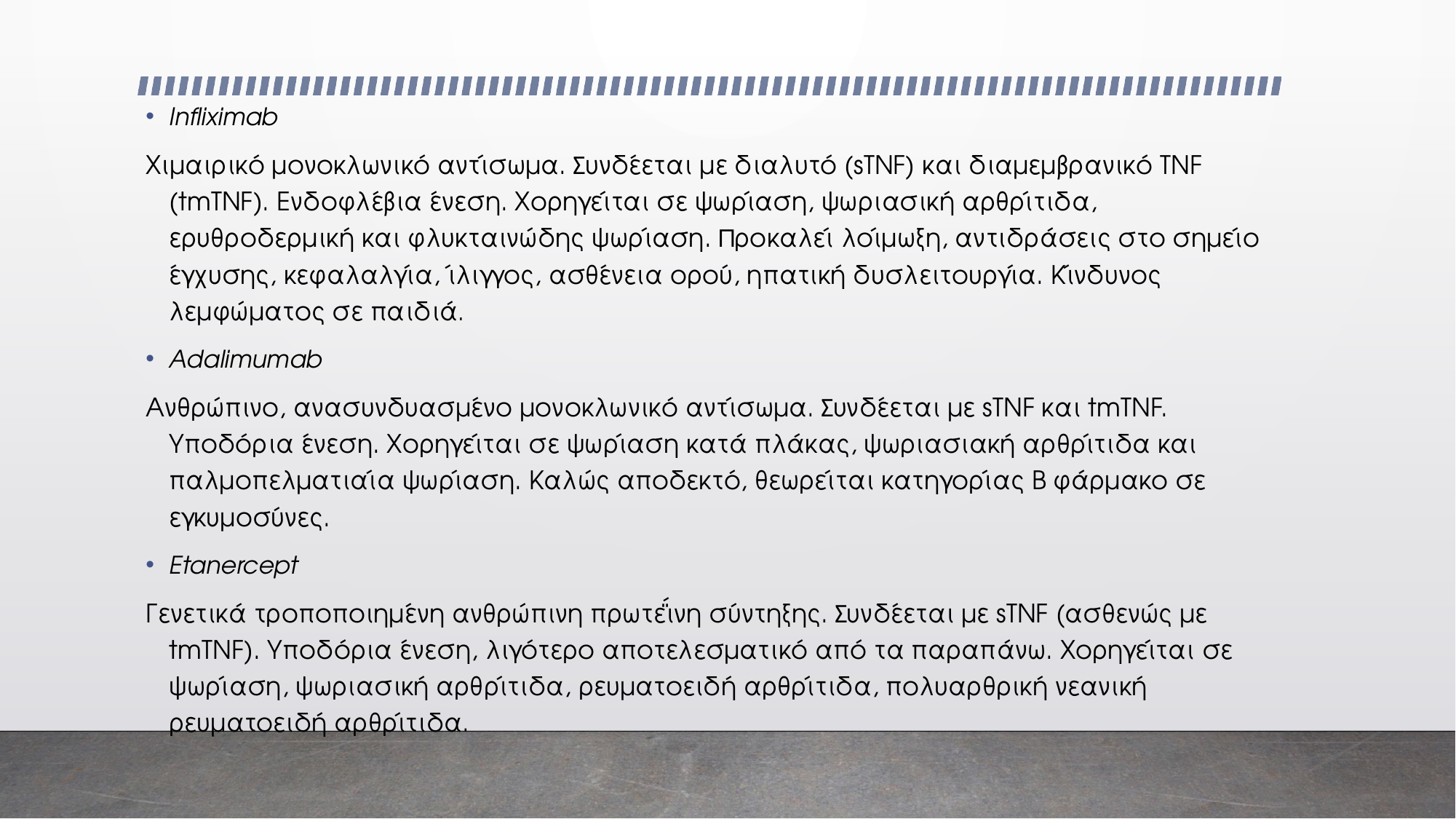

Infliximab
Χιμαιρικό μονοκλωνικό αντίσωμα. Συνδέεται με διαλυτό (sTNF) και διαμεμβρανικό TNF (tmTNF). Ενδοφλέβια ένεση. Χορηγείται σε ψωρίαση, ψωριασική αρθρίτιδα, ερυθροδερμική και φλυκταινώδης ψωρίαση. Προκαλεί λοίμωξη, αντιδράσεις στο σημείο έγχυσης, κεφαλαλγία, ίλιγγος, ασθένεια ορού, ηπατική δυσλειτουργία. Κίνδυνος λεμφώματος σε παιδιά.
Adalimumab
Ανθρώπινο, ανασυνδυασμένο μονοκλωνικό αντίσωμα. Συνδέεται με sTNF και tmTNF. Υποδόρια ένεση. Χορηγείται σε ψωρίαση κατά πλάκας, ψωριασιακή αρθρίτιδα και παλμοπελματιαία ψωρίαση. Καλώς αποδεκτό, θεωρείται κατηγορίας Β φάρμακο σε εγκυμοσύνες.
Etanercept
Γενετικά τροποποιημένη ανθρώπινη πρωτεΐνη σύντηξης. Συνδέεται με sTNF (ασθενώς με tmTNF). Υποδόρια ένεση, λιγότερο αποτελεσματικό από τα παραπάνω. Χορηγείται σε ψωρίαση, ψωριασική αρθρίτιδα, ρευματοειδή αρθρίτιδα, πολυαρθρική νεανική ρευματοειδή αρθρίτιδα.